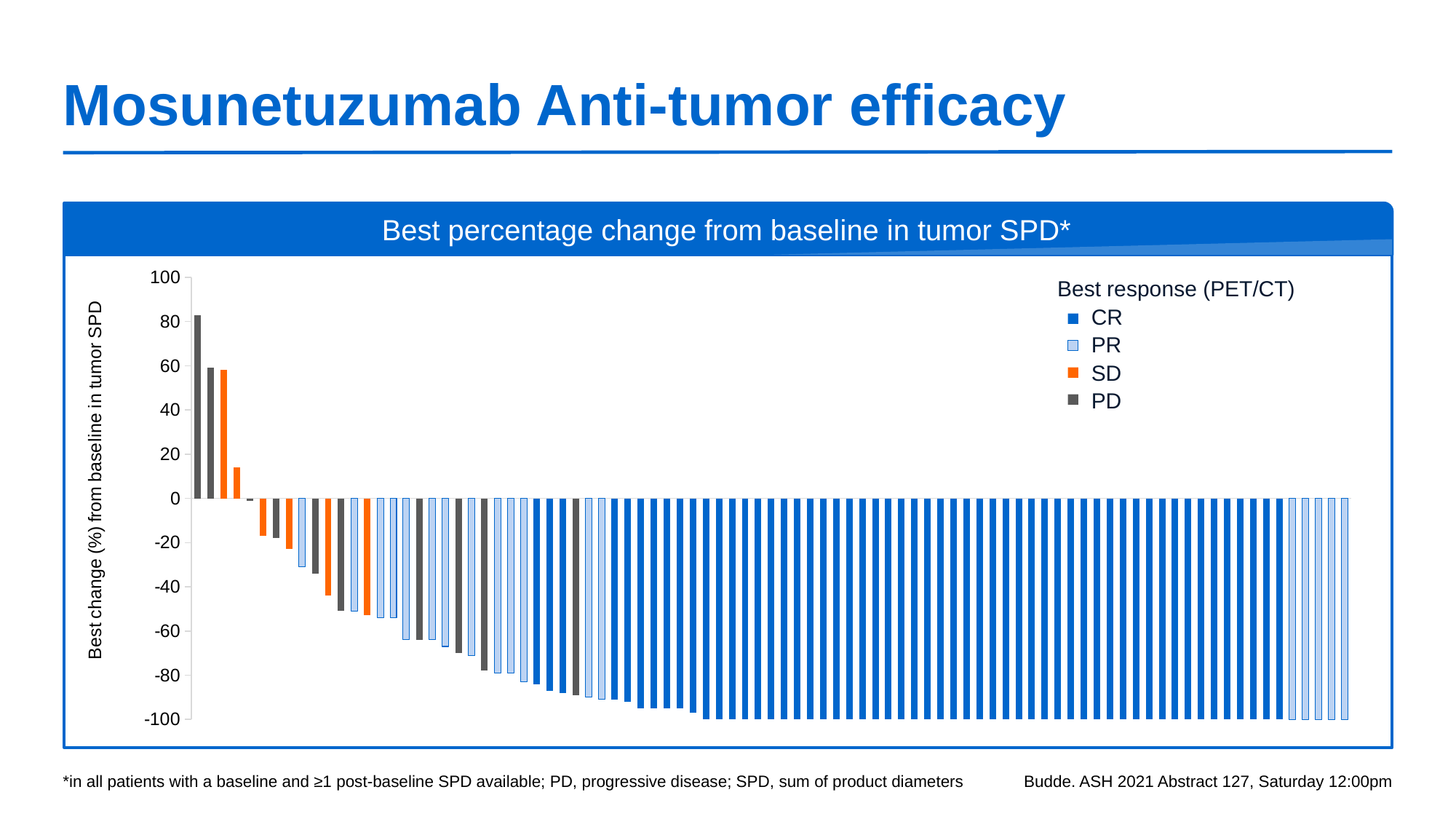

# Mosunetuzumab Anti-tumor efficacy
Best percentage change from baseline in tumor SPD*

### Chart

| Category | Column1 |
|---|---|
Best response (PET/CT)
	CR
	PR
	SD
	PD

*in all patients with a baseline and ≥1 post-baseline SPD available; PD, progressive disease; SPD, sum of product diameters
Budde. ASH 2021 Abstract 127, Saturday 12:00pm